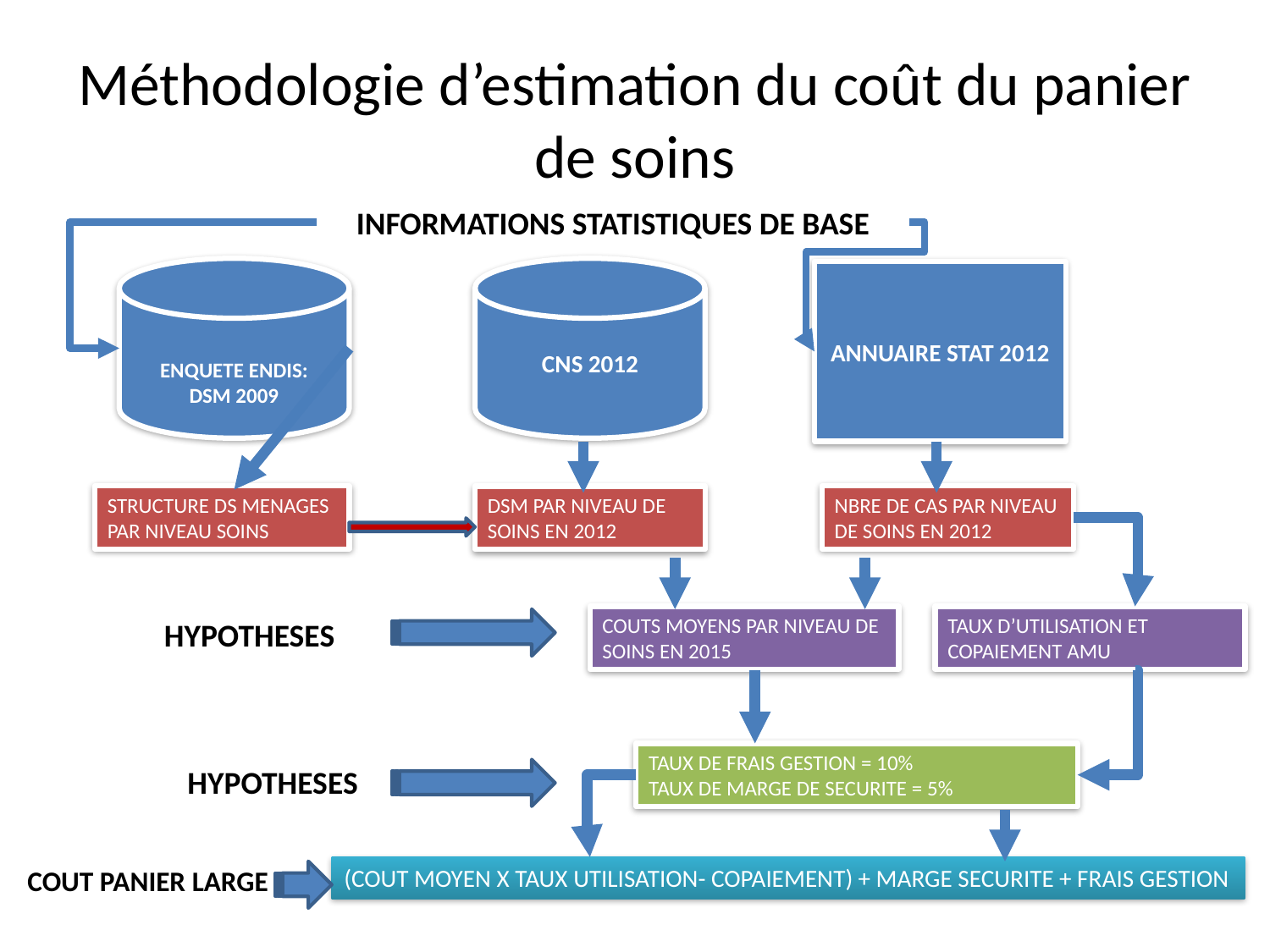

# Méthodologie d’estimation du coût du panier de soins
INFORMATIONS STATISTIQUES DE BASE

ENQUETE ENDIS:
DSM 2009

CNS 2012

ANNUAIRE STAT 2012
STRUCTURE DS MENAGES PAR NIVEAU SOINS
NBRE DE CAS PAR NIVEAU DE SOINS EN 2012
DSM PAR NIVEAU DE SOINS EN 2012

COUTS MOYENS PAR NIVEAU DE SOINS EN 2015
TAUX D’UTILISATION ET COPAIEMENT AMU
HYPOTHESES

TAUX DE FRAIS GESTION = 10%
TAUX DE MARGE DE SECURITE = 5%
HYPOTHESES

(COUT MOYEN X TAUX UTILISATION- COPAIEMENT) + MARGE SECURITE + FRAIS GESTION
COUT PANIER LARGE